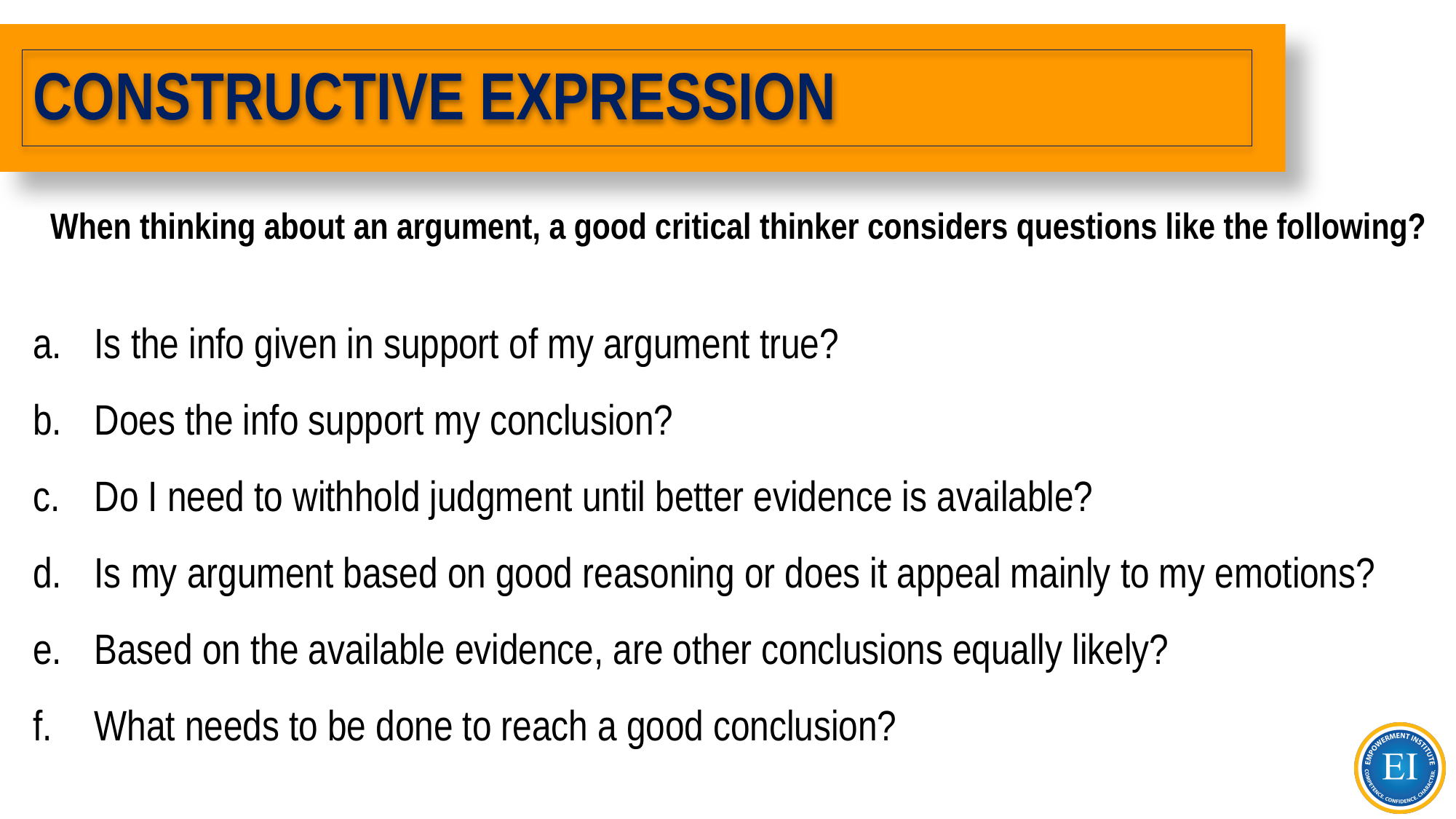

# CONSTRUCTIVE EXPRESSION
When thinking about an argument, a good critical thinker considers questions like the following?

Is the info given in support of my argument true?
Does the info support my conclusion?
Do I need to withhold judgment until better evidence is available?
Is my argument based on good reasoning or does it appeal mainly to my emotions?
Based on the available evidence, are other conclusions equally likely?
What needs to be done to reach a good conclusion?